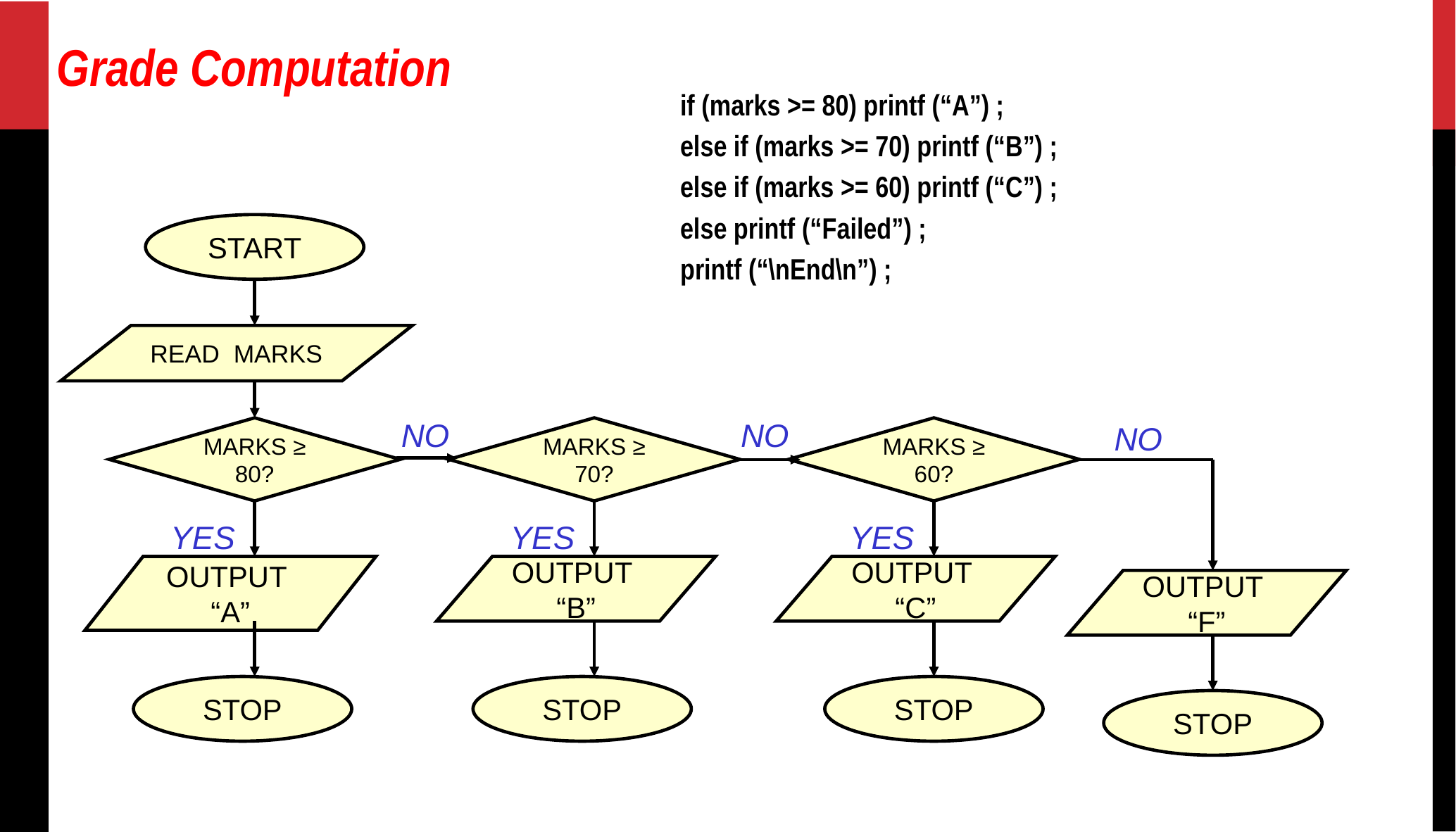

# Grade Computation
if (marks >= 80) printf (“A”) ;
else if (marks >= 70) printf (“B”) ;
else if (marks >= 60) printf (“C”) ;
else printf (“Failed”) ;
printf (“\nEnd\n”) ;
START
READ  MARKS
NO
NO
NO
OUTPUT  “F”
STOP
MARKS ≥ 80?
MARKS ≥ 70?
MARKS ≥ 60?
YES
YES
YES
OUTPUT  “A”
OUTPUT  “B”
OUTPUT  “C”
STOP
STOP
STOP